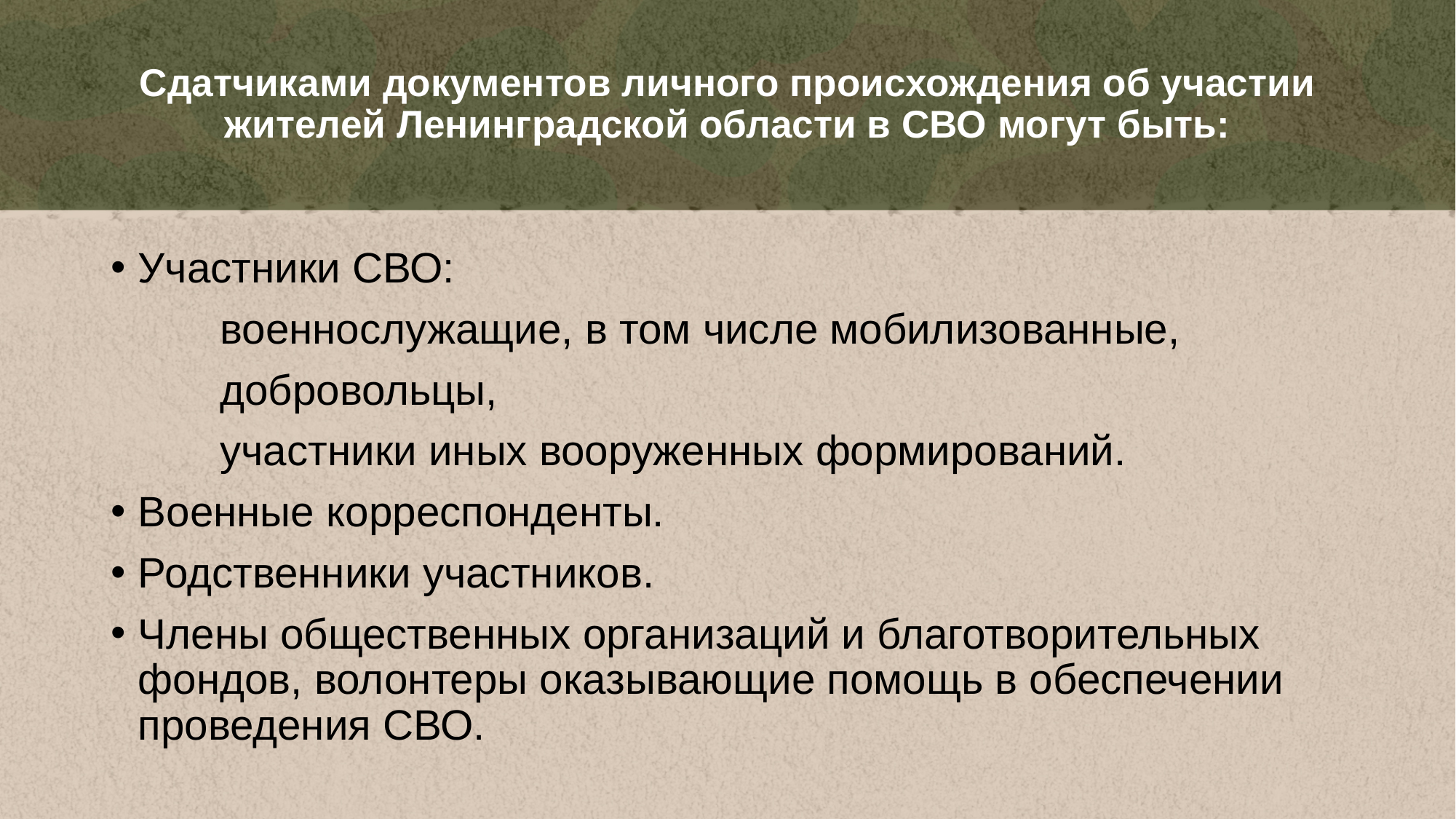

# Сдатчиками документов личного происхождения об участии жителей Ленинградской области в СВО могут быть:
Участники СВО:
	военнослужащие, в том числе мобилизованные,
	добровольцы,
	участники иных вооруженных формирований.
Военные корреспонденты.
Родственники участников.
Члены общественных организаций и благотворительных фондов, волонтеры оказывающие помощь в обеспечении проведения СВО.